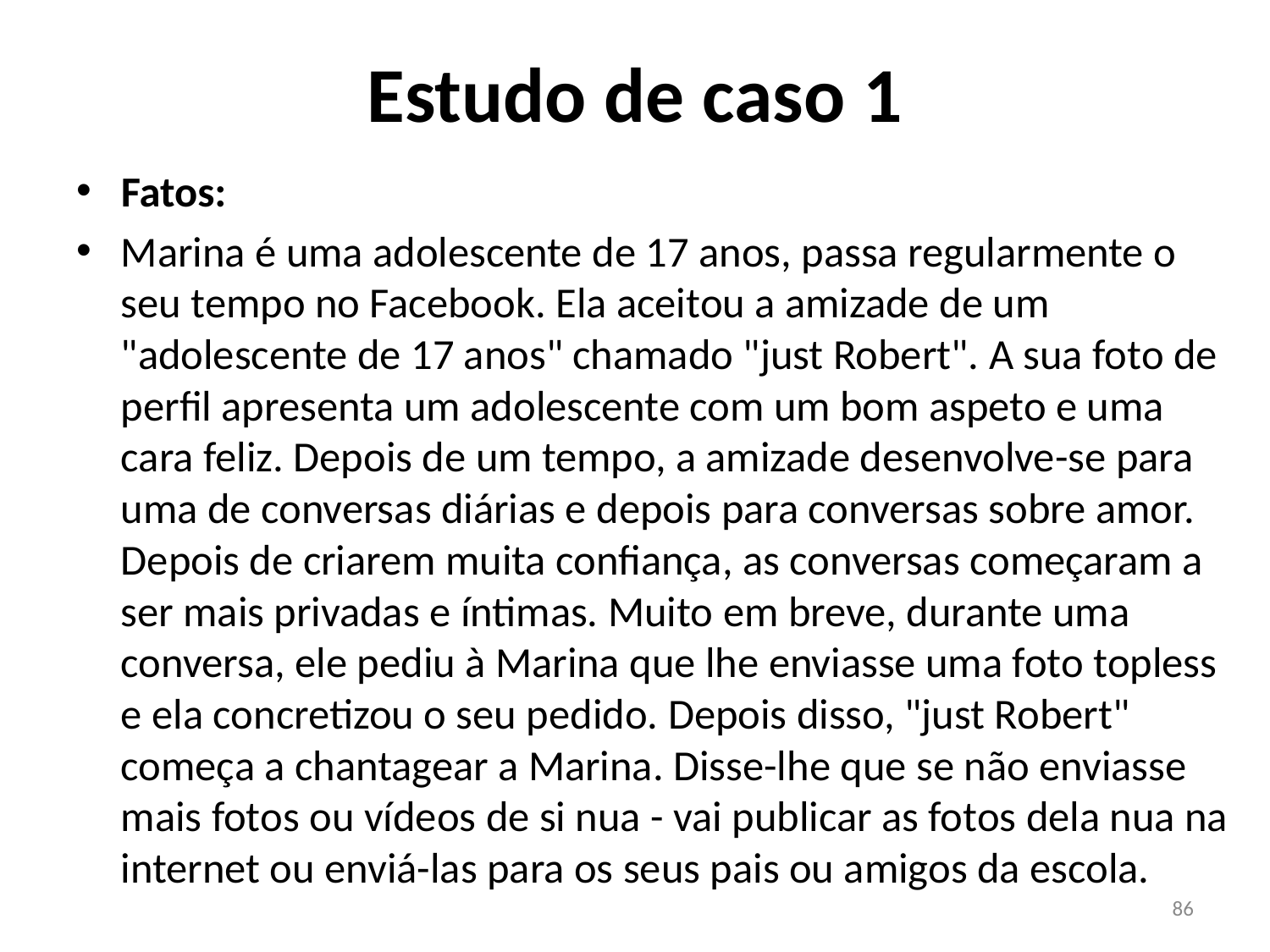

# Estudo de caso 1
Fatos:
Marina é uma adolescente de 17 anos, passa regularmente o seu tempo no Facebook. Ela aceitou a amizade de um "adolescente de 17 anos" chamado "just Robert". A sua foto de perfil apresenta um adolescente com um bom aspeto e uma cara feliz. Depois de um tempo, a amizade desenvolve-se para uma de conversas diárias e depois para conversas sobre amor. Depois de criarem muita confiança, as conversas começaram a ser mais privadas e íntimas. Muito em breve, durante uma conversa, ele pediu à Marina que lhe enviasse uma foto topless e ela concretizou o seu pedido. Depois disso, "just Robert" começa a chantagear a Marina. Disse-lhe que se não enviasse mais fotos ou vídeos de si nua - vai publicar as fotos dela nua na internet ou enviá-las para os seus pais ou amigos da escola.

86